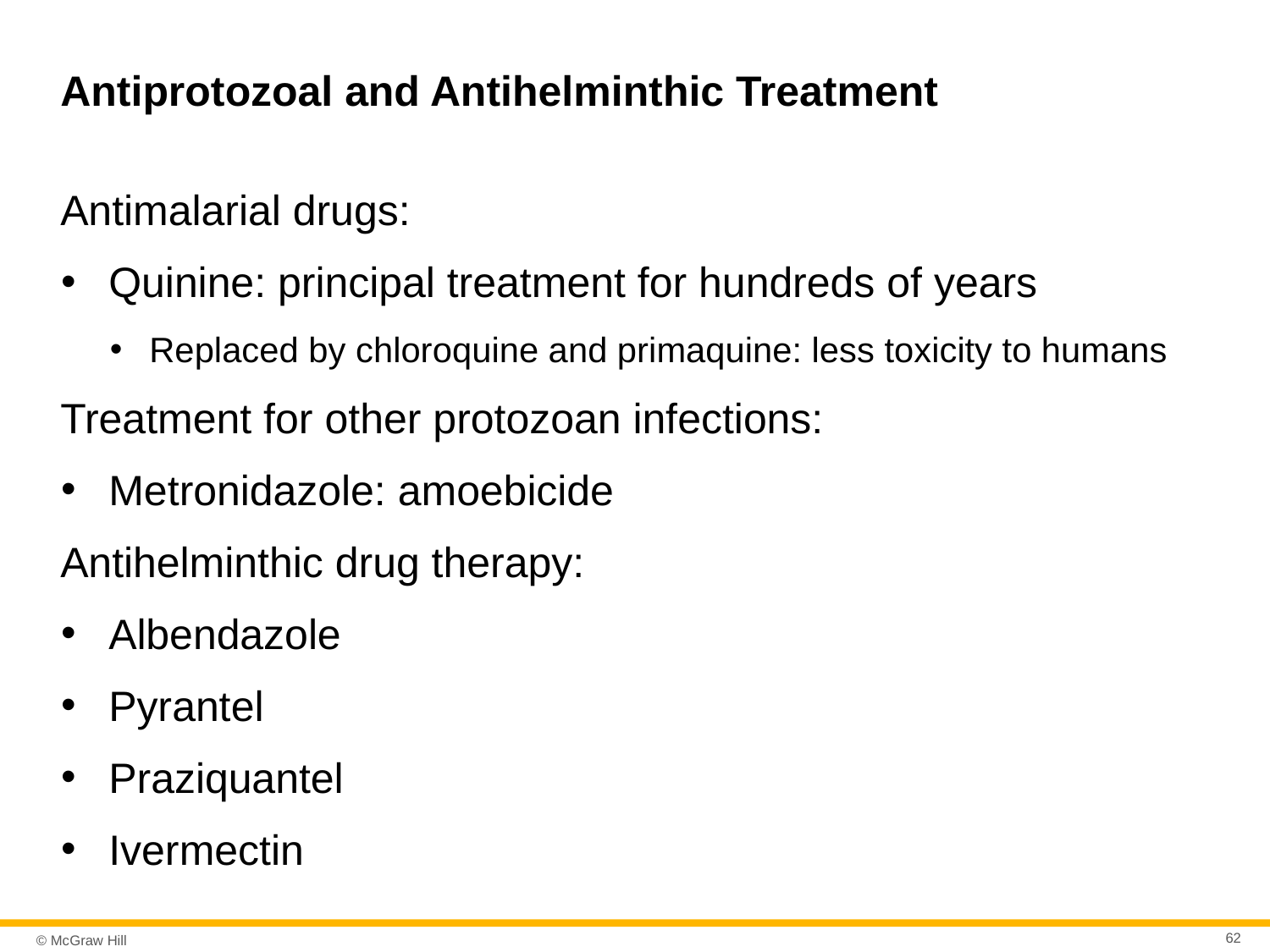

# Antiprotozoal and Antihelminthic Treatment
Antimalarial drugs:
Quinine: principal treatment for hundreds of years
Replaced by chloroquine and primaquine: less toxicity to humans
Treatment for other protozoan infections:
Metronidazole: amoebicide
Antihelminthic drug therapy:
Albendazole
Pyrantel
Praziquantel
Ivermectin